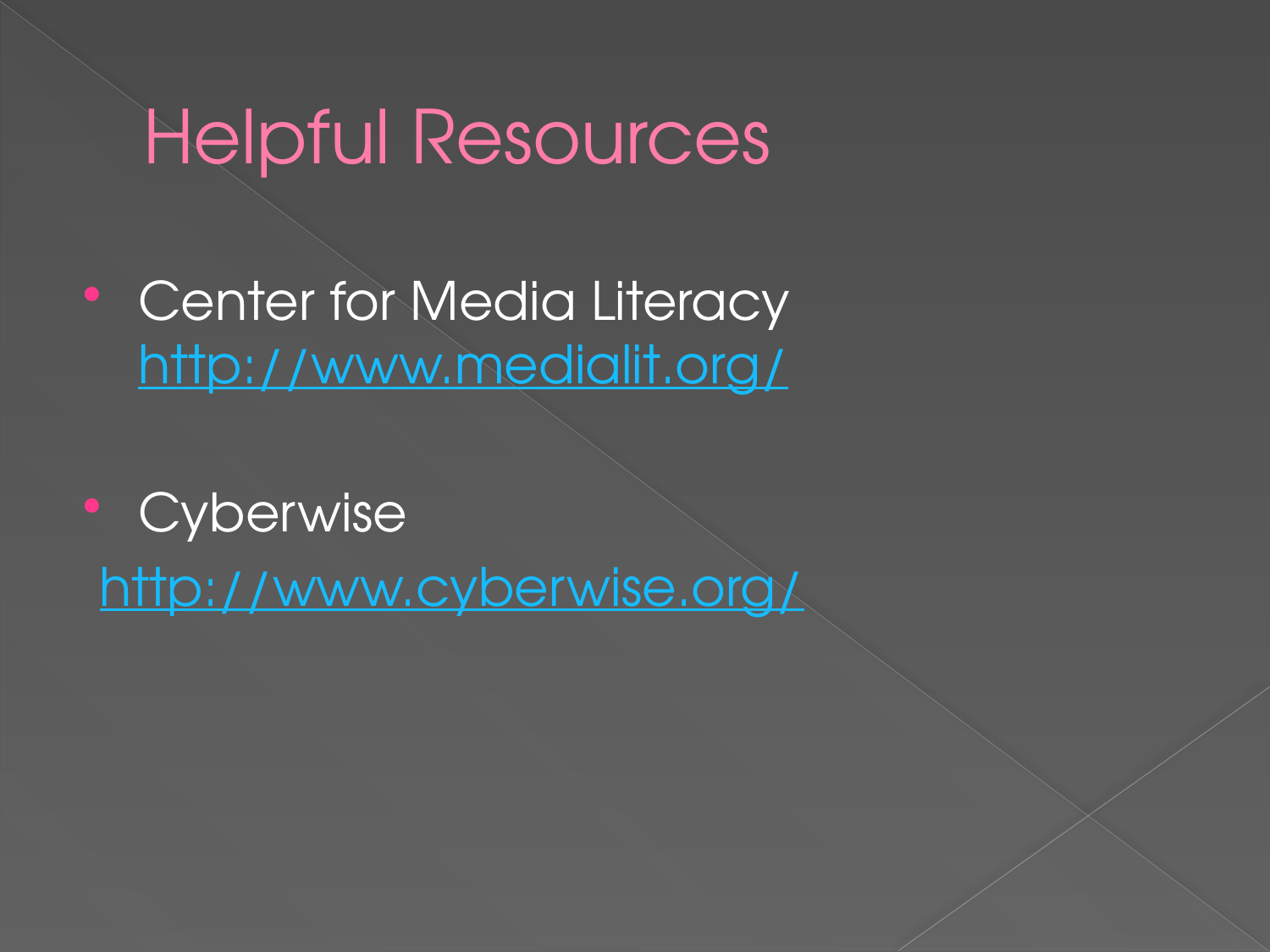

# Helpful Resources
Center for Media Literacy http://www.medialit.org/

Cyberwise
 http://www.cyberwise.org/